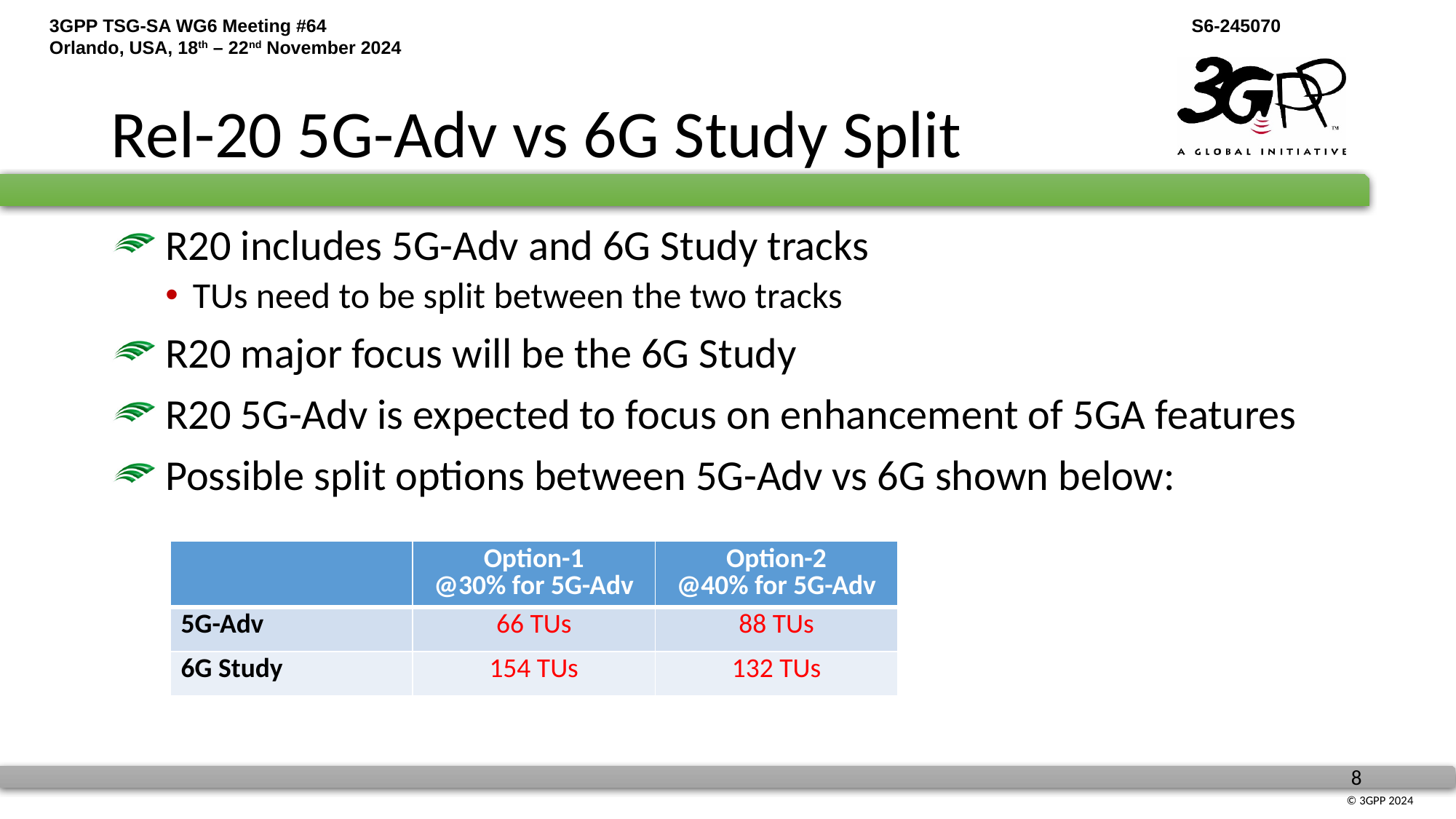

# Rel-20 5G-Adv vs 6G Study Split
 R20 includes 5G-Adv and 6G Study tracks
TUs need to be split between the two tracks
 R20 major focus will be the 6G Study
 R20 5G-Adv is expected to focus on enhancement of 5GA features
 Possible split options between 5G-Adv vs 6G shown below:

|  | Option-1 @30% for 5G-Adv | Option-2 @40% for 5G-Adv |
| --- | --- | --- |
| 5G-Adv | 66 TUs | 88 TUs |
| 6G Study | 154 TUs | 132 TUs |